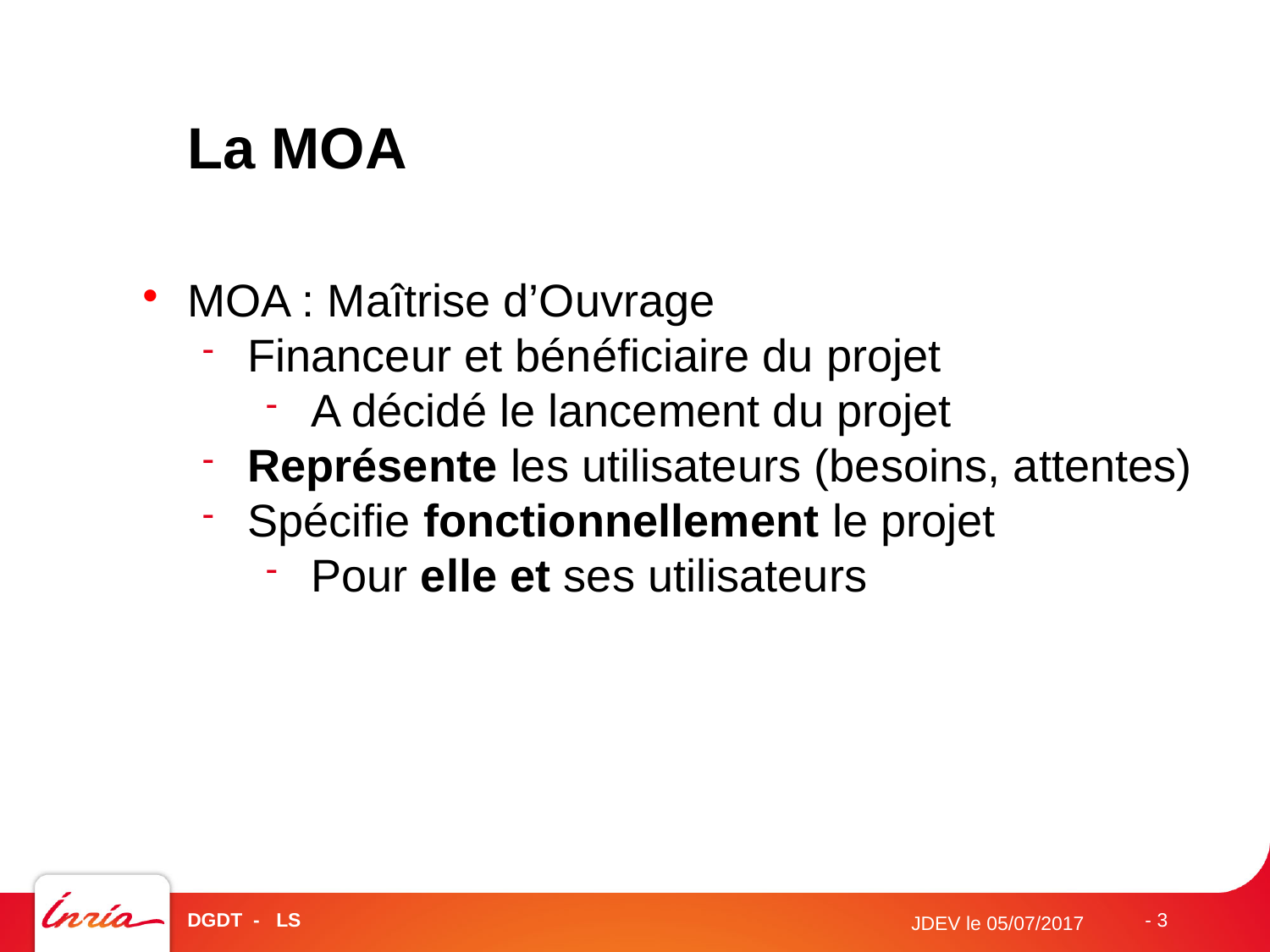

La MOA
MOA : Maîtrise d’Ouvrage
Financeur et bénéficiaire du projet
A décidé le lancement du projet
Représente les utilisateurs (besoins, attentes)
Spécifie fonctionnellement le projet
Pour elle et ses utilisateurs

DGDT  -   LS
- 3
JDEV le 05/07/2017